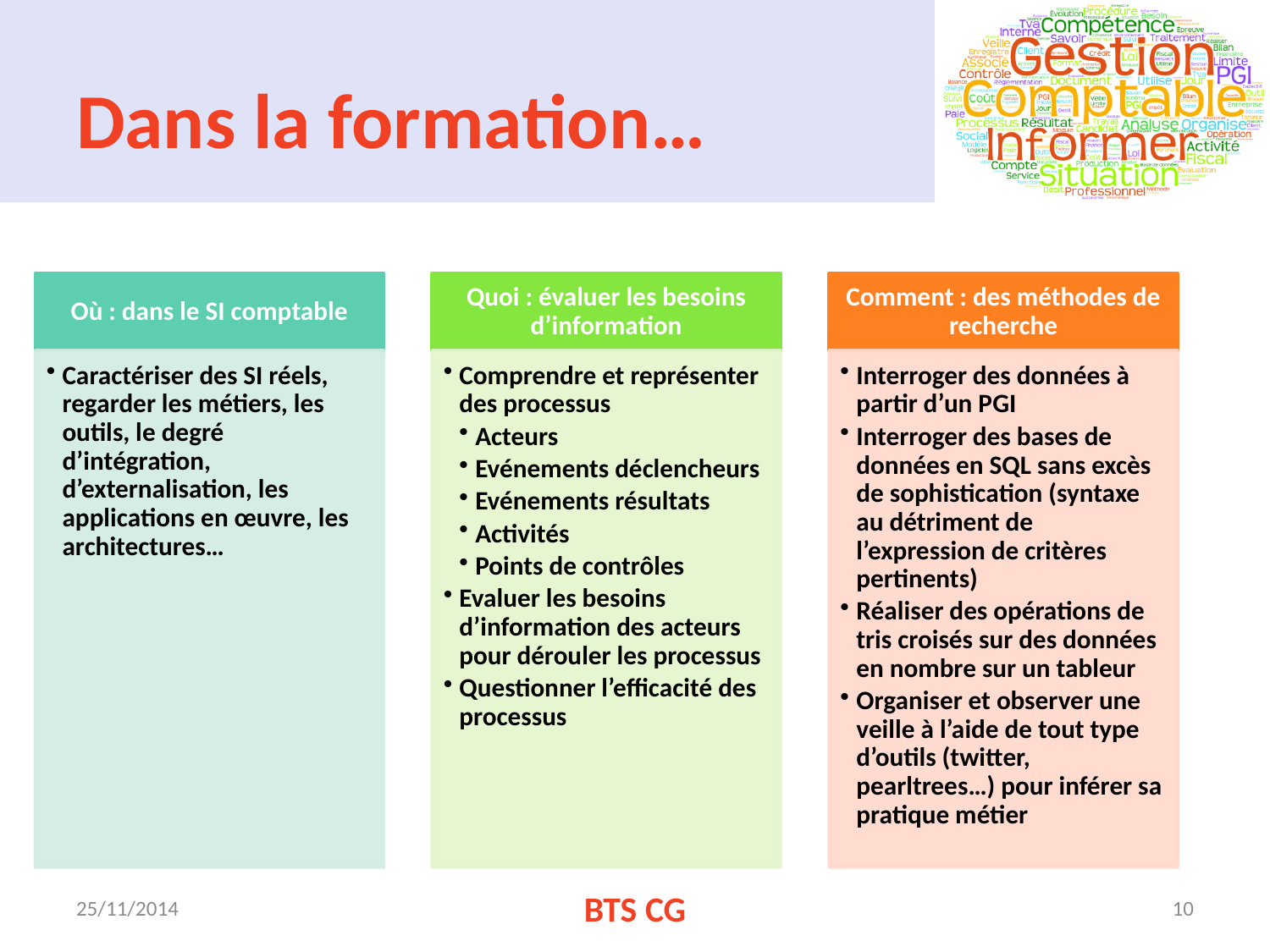

# Dans la formation…
Où : dans le SI comptable
Caractériser des SI réels, regarder les métiers, les outils, le degré d’intégration, d’externalisation, les applications en œuvre, les architectures…
Quoi : évaluer les besoins d’information
Comprendre et représenter des processus
Acteurs
Evénements déclencheurs
Evénements résultats
Activités
Points de contrôles
Evaluer les besoins d’information des acteurs pour dérouler les processus
Questionner l’efficacité des processus

Comment : des méthodes de recherche
Interroger des données à partir d’un PGI
Interroger des bases de données en SQL sans excès de sophistication (syntaxe au détriment de l’expression de critères pertinents)
Réaliser des opérations de tris croisés sur des données en nombre sur un tableur
Organiser et observer une veille à l’aide de tout type d’outils (twitter, pearltrees…) pour inférer sa pratique métier
25/11/2014
BTS CG
10